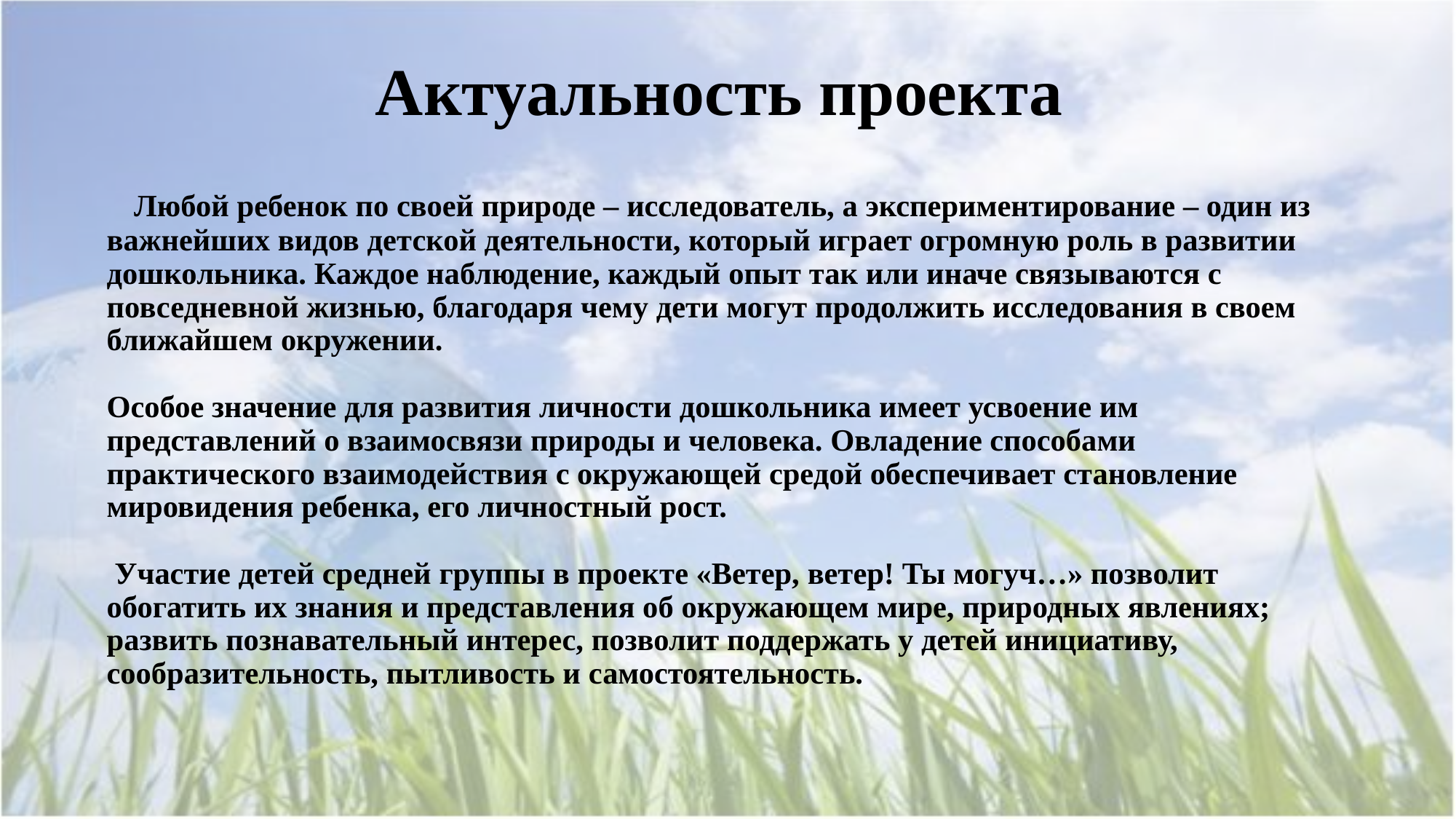

Актуальность проекта
# Любой ребенок по своей природе – исследователь, а экспериментирование – один из важнейших видов детской деятельности, который играет огромную роль в развитии дошкольника. Каждое наблюдение, каждый опыт так или иначе связываются с повседневной жизнью, благодаря чему дети могут продолжить исследования в своем ближайшем окружении. Особое значение для развития личности дошкольника имеет усвоение им представлений о взаимосвязи природы и человека. Овладение способами практического взаимодействия с окружающей средой обеспечивает становление мировидения ребенка, его личностный рост. Участие детей средней группы в проекте «Ветер, ветер! Ты могуч…» позволит обогатить их знания и представления об окружающем мире, природных явлениях; развить познавательный интерес, позволит поддержать у детей инициативу, сообразительность, пытливость и самостоятельность.